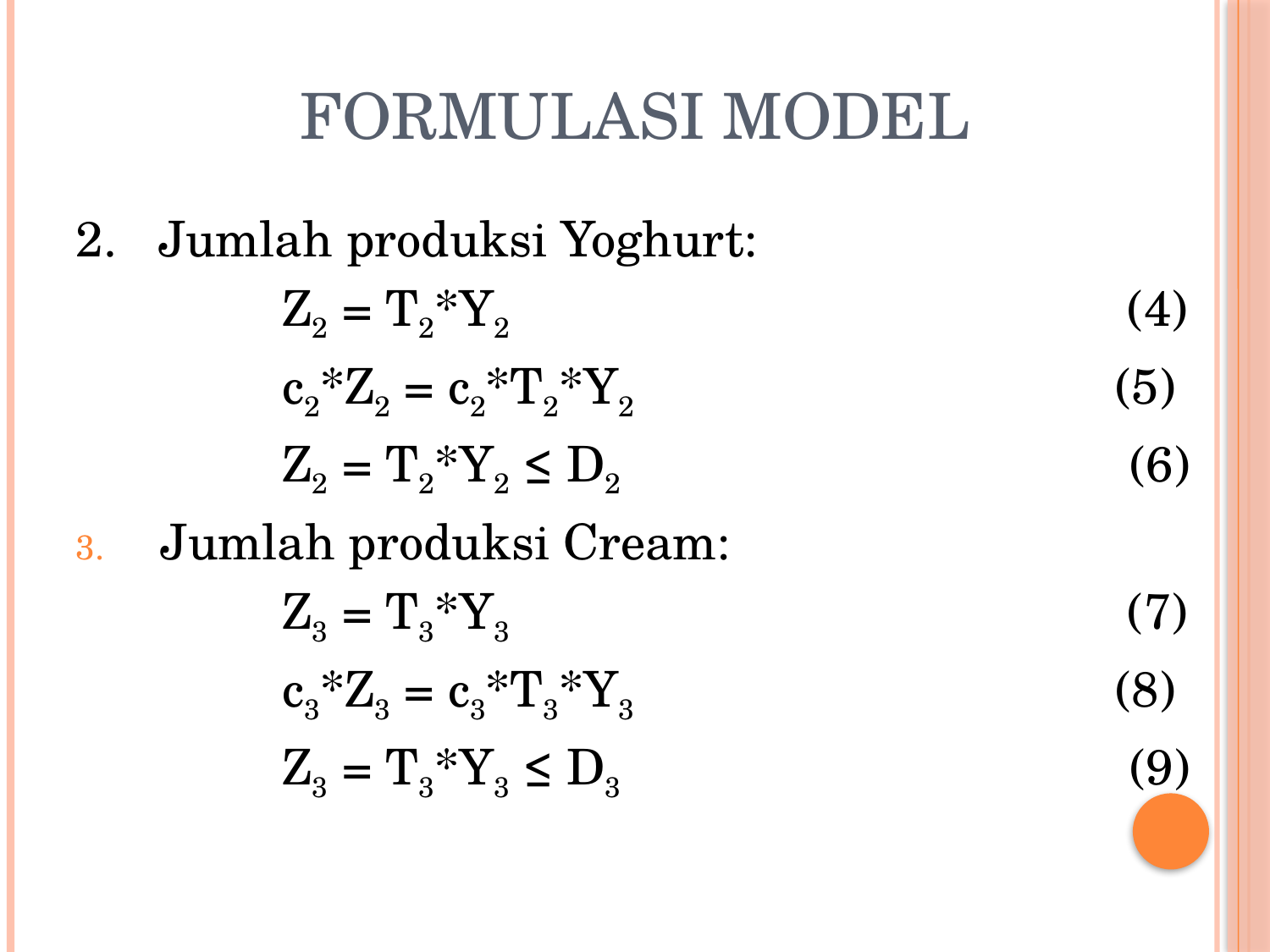

# Formulasi Model
2.   Jumlah produksi Yoghurt:
               Z2 = T2*Y2                                             (4)
               c2*Z2 = c2*T2*Y2                                   (5)
               Z2 = T2*Y2 ≤ D2                                     (6)
Jumlah produksi Cream:
               Z3 = T3*Y3                                             (7)
               c3*Z3 = c3*T3*Y3                                   (8)
               Z3 = T3*Y3 ≤ D3                                     (9)